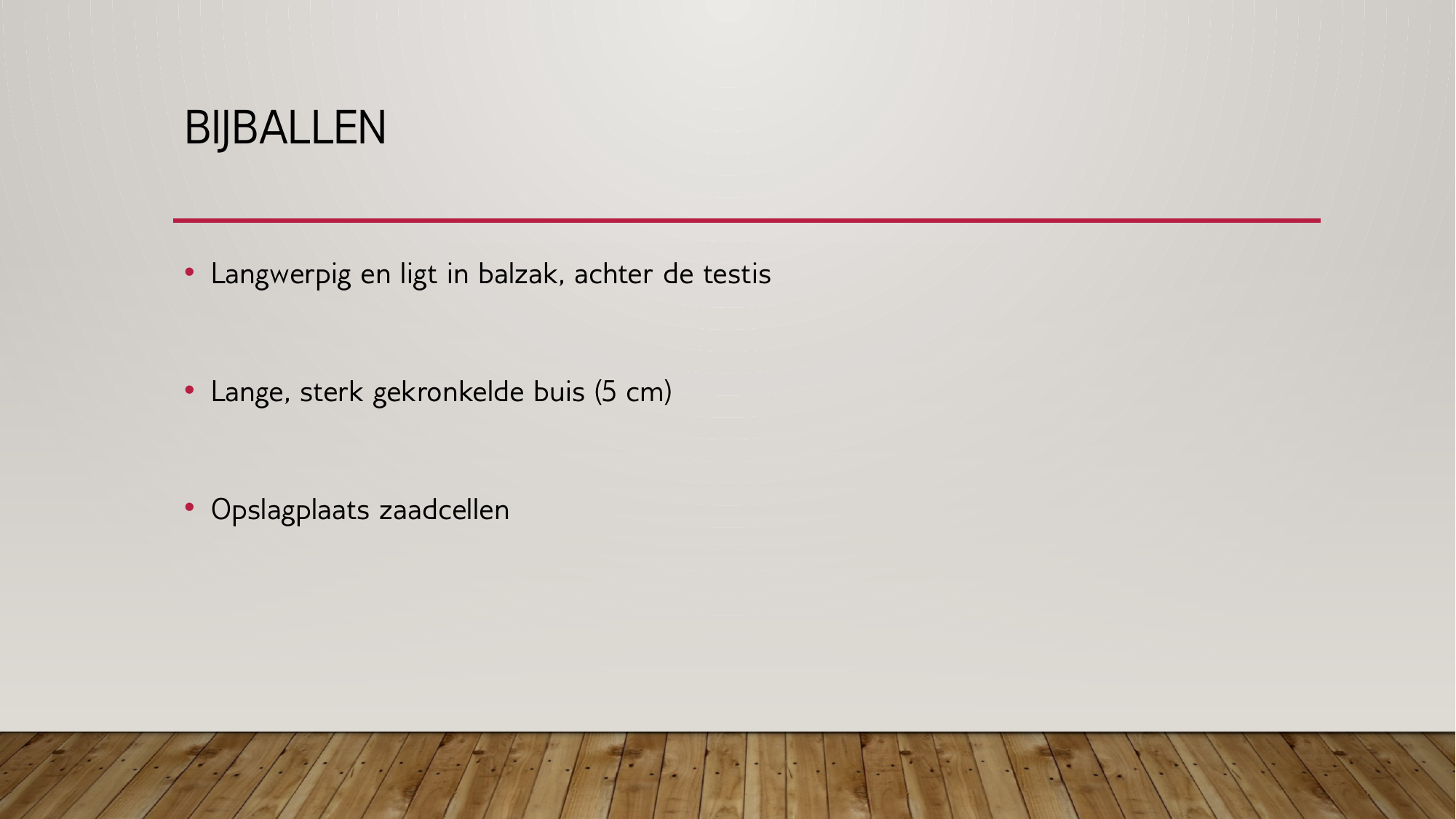

# Bijballen
Langwerpig en ligt in balzak, achter de testis

Lange, sterk gekronkelde buis (5 cm)

Opslagplaats zaadcellen